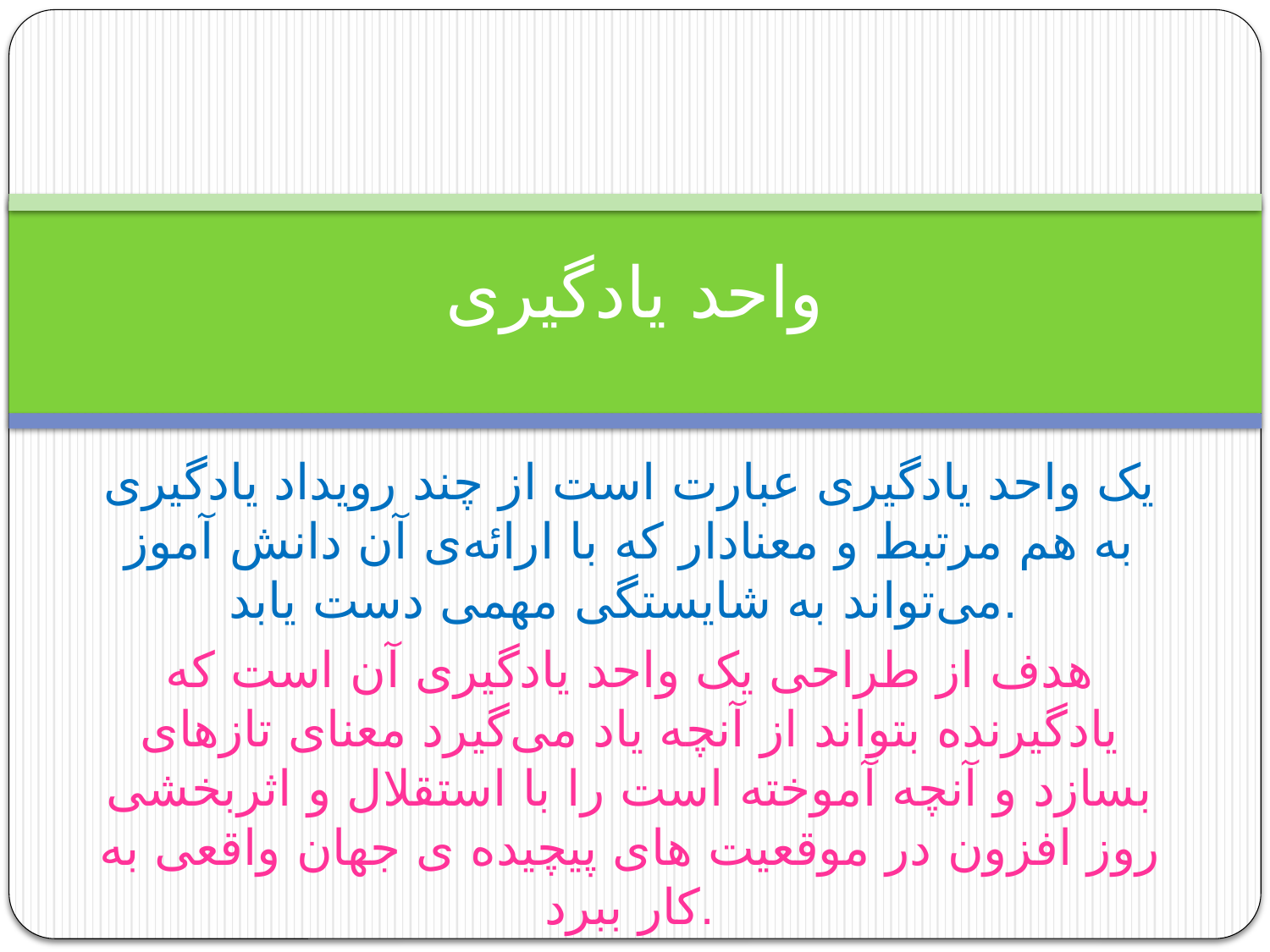

# واحد یادگیری
یک واحد یادگیری عبارت است از چند رویداد یادگیری به هم مرتبط و معنادار که با ارائه‌ی آن دانش آموز می‌تواند به شایستگی مهمی دست یابد.
هدف از طراحی یک واحد یادگیری آن است که یادگیرنده بتواند از آنچه یاد می‌گیرد معنای تازه‏ای بسازد و آنچه آموخته است را با استقلال و اثربخشی روز افزون در موقعیت های پیچیده ی جهان واقعی به کار ببرد.